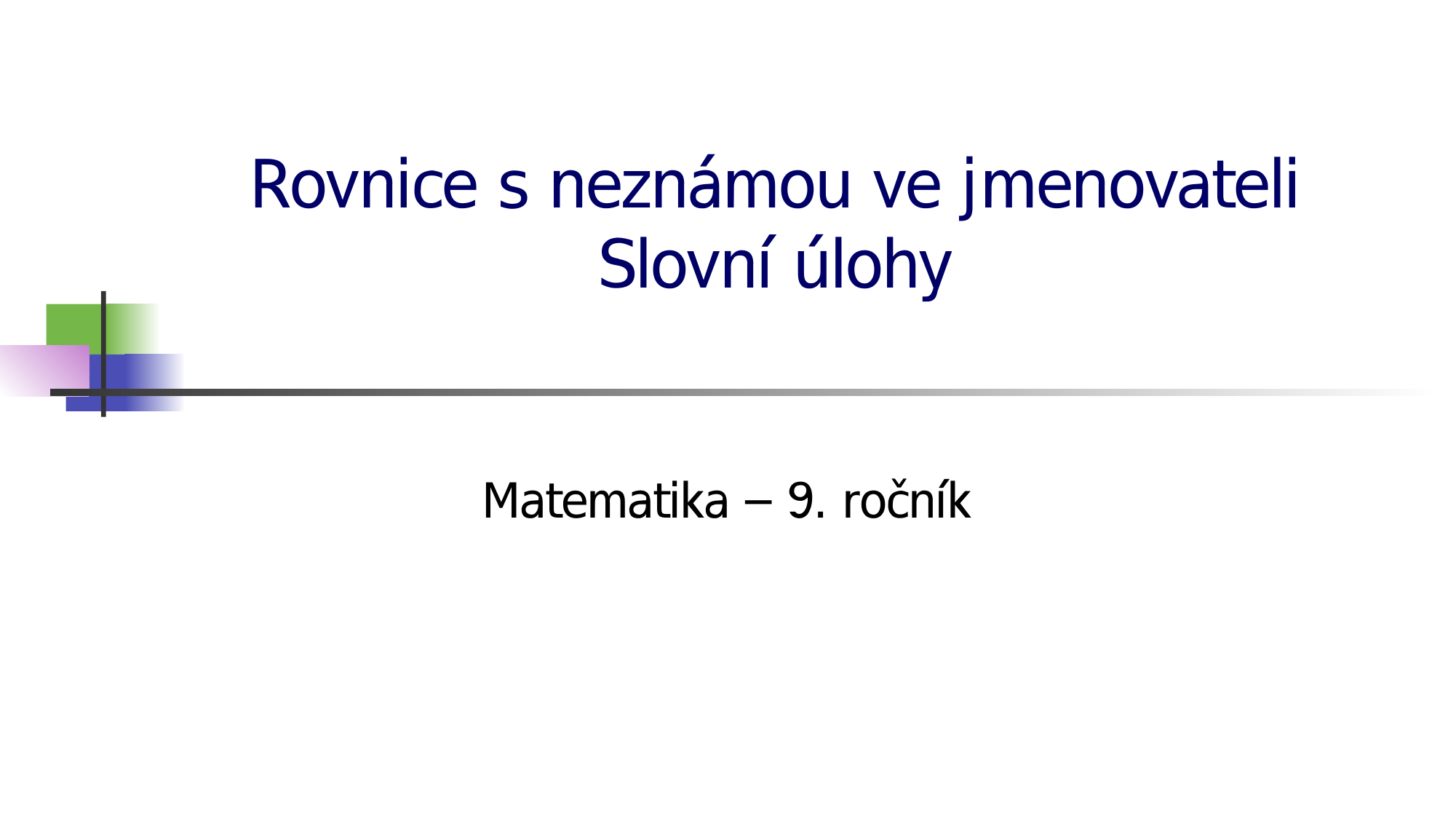

# Rovnice s neznámou ve jmenovateli Slovní úlohy
Matematika – 9. ročník